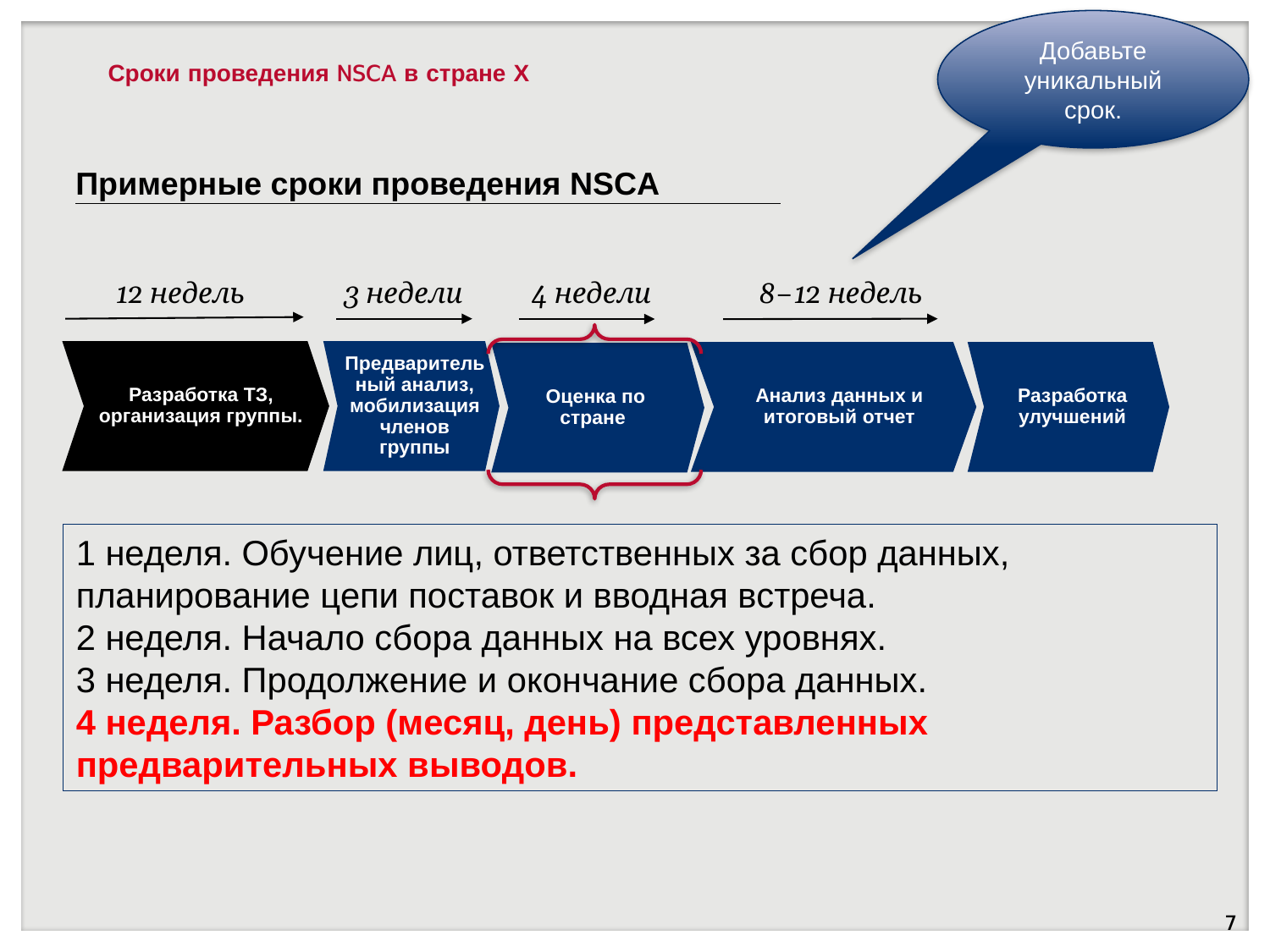

Добавьте уникальный срок.
# Сроки проведения NSCA в стране Х
Примерные сроки проведения NSCA
12 недель
3 недели
4 недели
8−12 недель

Разработка ТЗ, организация группы.

Предварительный анализ, мобилизация членов группы

Анализ данных и итоговый отчет

Разработка улучшений

Оценка по стране
1 неделя. Обучение лиц, ответственных за сбор данных, планирование цепи поставок и вводная встреча.
2 неделя. Начало сбора данных на всех уровнях.
3 неделя. Продолжение и окончание сбора данных.
4 неделя. Разбор (месяц, день) представленных предварительных выводов.
7